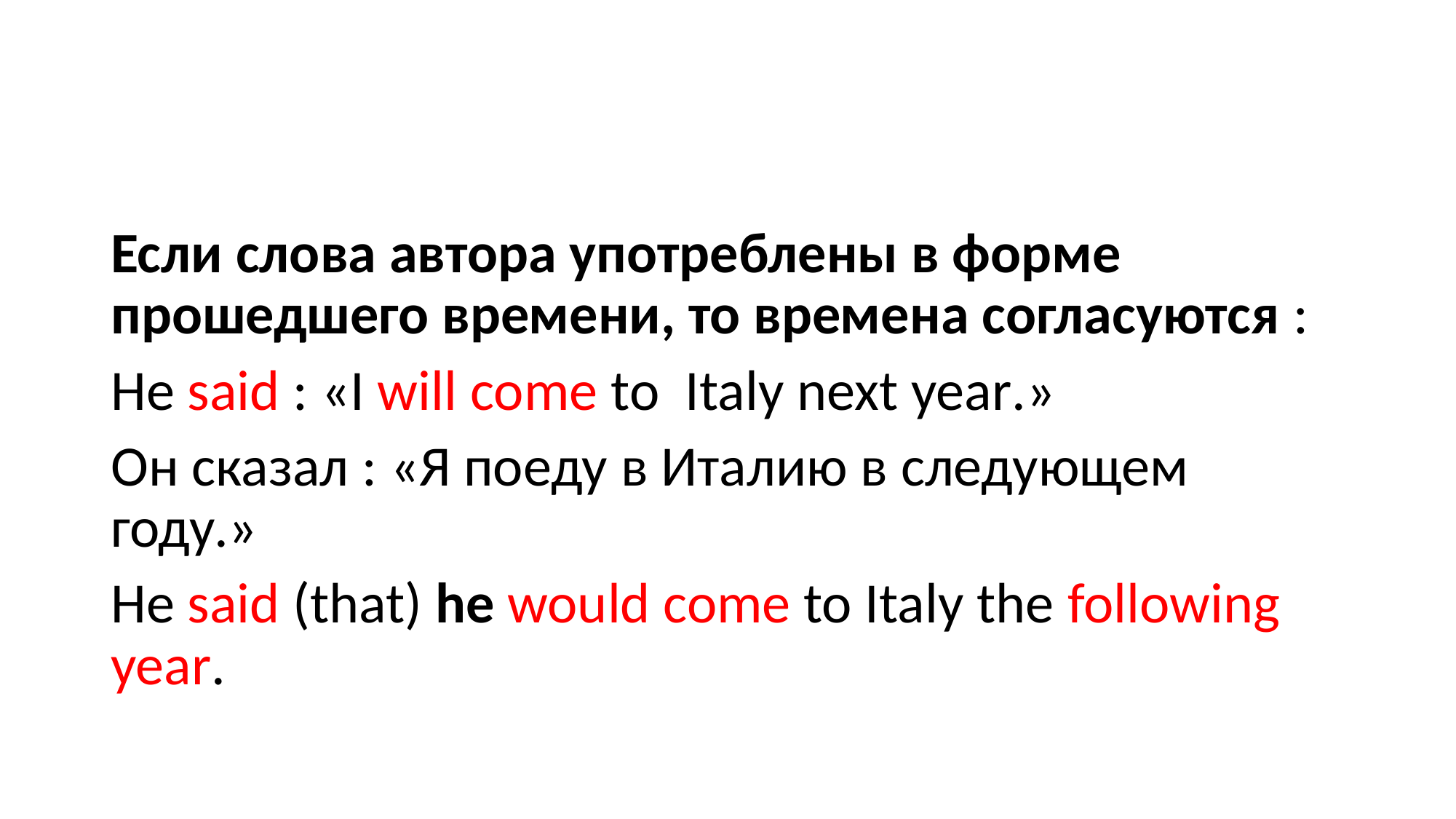

#
Если слова автора употреблены в форме прошедшего времени, то времена согласуются :
He said : «I will come to  Italy next year.»
Он сказал : «Я поеду в Италию в следующем году.»
He said (that) he would come to Italy the following year.